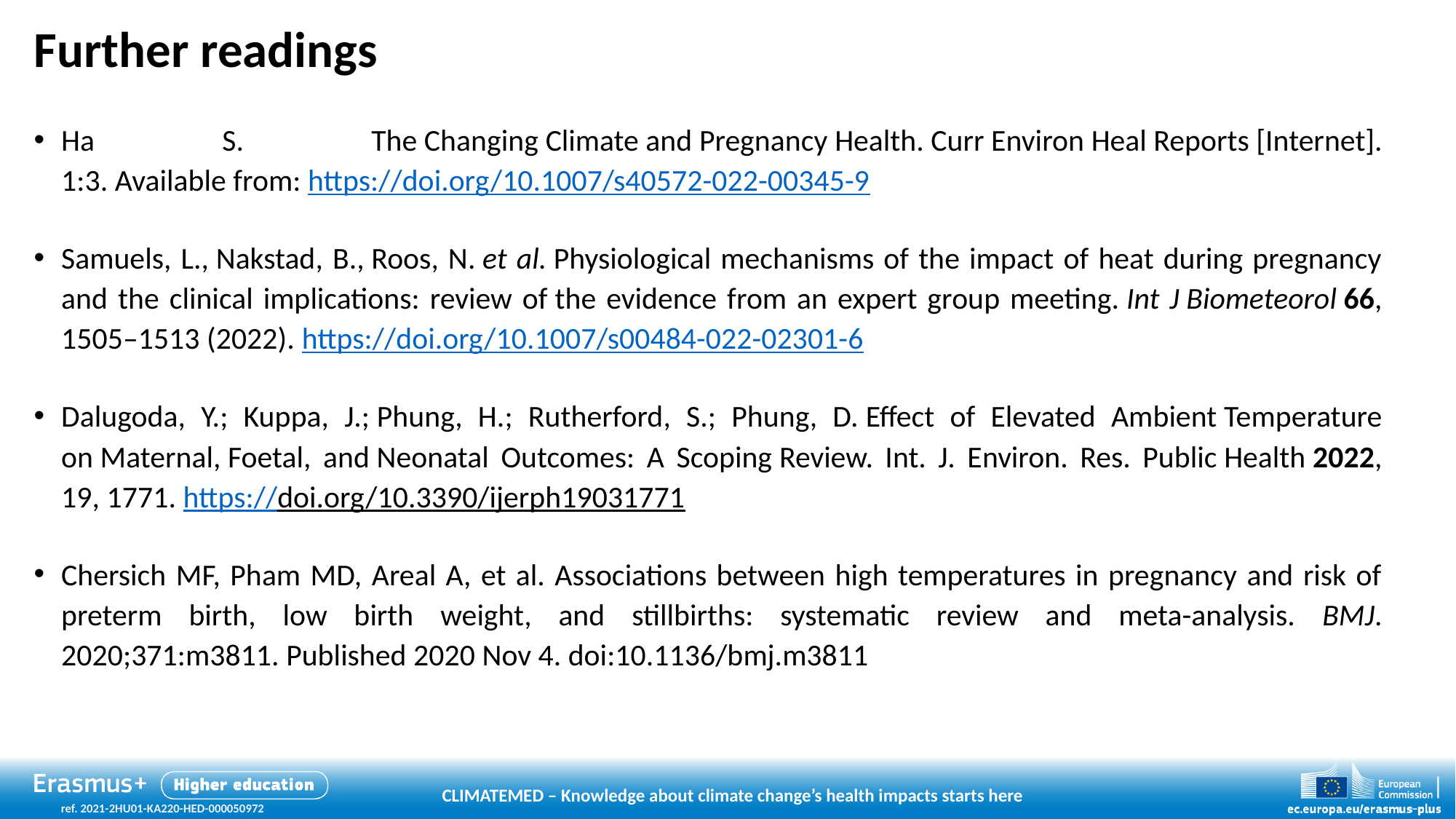

# Further readings
Ha S. The Changing Climate and Pregnancy Health. Curr Environ Heal Reports [Internet]. 1:3. Available from: https://doi.org/10.1007/s40572-022-00345-9
Samuels, L., Nakstad, B., Roos, N. et al. Physiological mechanisms of the impact of heat during pregnancy and the clinical implications: review of the evidence from an expert group meeting. Int J Biometeorol 66, 1505–1513 (2022). https://doi.org/10.1007/s00484-022-02301-6
Dalugoda, Y.; Kuppa, J.; Phung, H.; Rutherford, S.; Phung, D. Effect of Elevated Ambient Temperature on Maternal, Foetal, and Neonatal Outcomes: A Scoping Review. Int. J. Environ. Res. Public Health 2022, 19, 1771. https://doi.org/10.3390/ijerph19031771
Chersich MF, Pham MD, Areal A, et al. Associations between high temperatures in pregnancy and risk of preterm birth, low birth weight, and stillbirths: systematic review and meta-analysis. BMJ. 2020;371:m3811. Published 2020 Nov 4. doi:10.1136/bmj.m3811